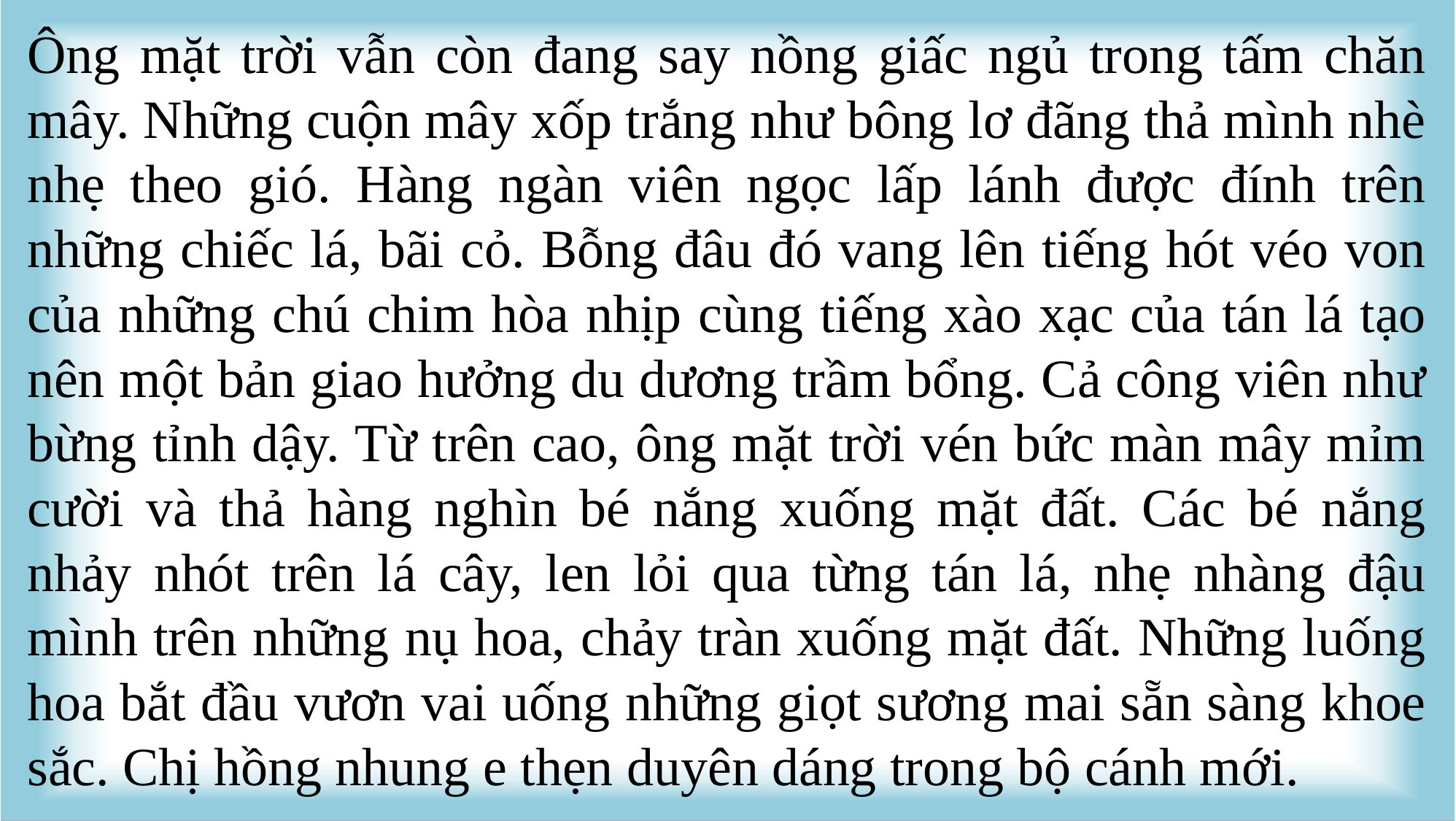

Ông mặt trời vẫn còn đang say nồng giấc ngủ trong tấm chăn mây. Những cuộn mây xốp trắng như bông lơ đãng thả mình nhè nhẹ theo gió. Hàng ngàn viên ngọc lấp lánh được đính trên những chiếc lá, bãi cỏ. Bỗng đâu đó vang lên tiếng hót véo von của những chú chim hòa nhịp cùng tiếng xào xạc của tán lá tạo nên một bản giao hưởng du dương trầm bổng. Cả công viên như bừng tỉnh dậy. Từ trên cao, ông mặt trời vén bức màn mây mỉm cười và thả hàng nghìn bé nắng xuống mặt đất. Các bé nắng nhảy nhót trên lá cây, len lỏi qua từng tán lá, nhẹ nhàng đậu mình trên những nụ hoa, chảy tràn xuống mặt đất. Những luống hoa bắt đầu vươn vai uống những giọt sương mai sẵn sàng khoe sắc. Chị hồng nhung e thẹn duyên dáng trong bộ cánh mới.